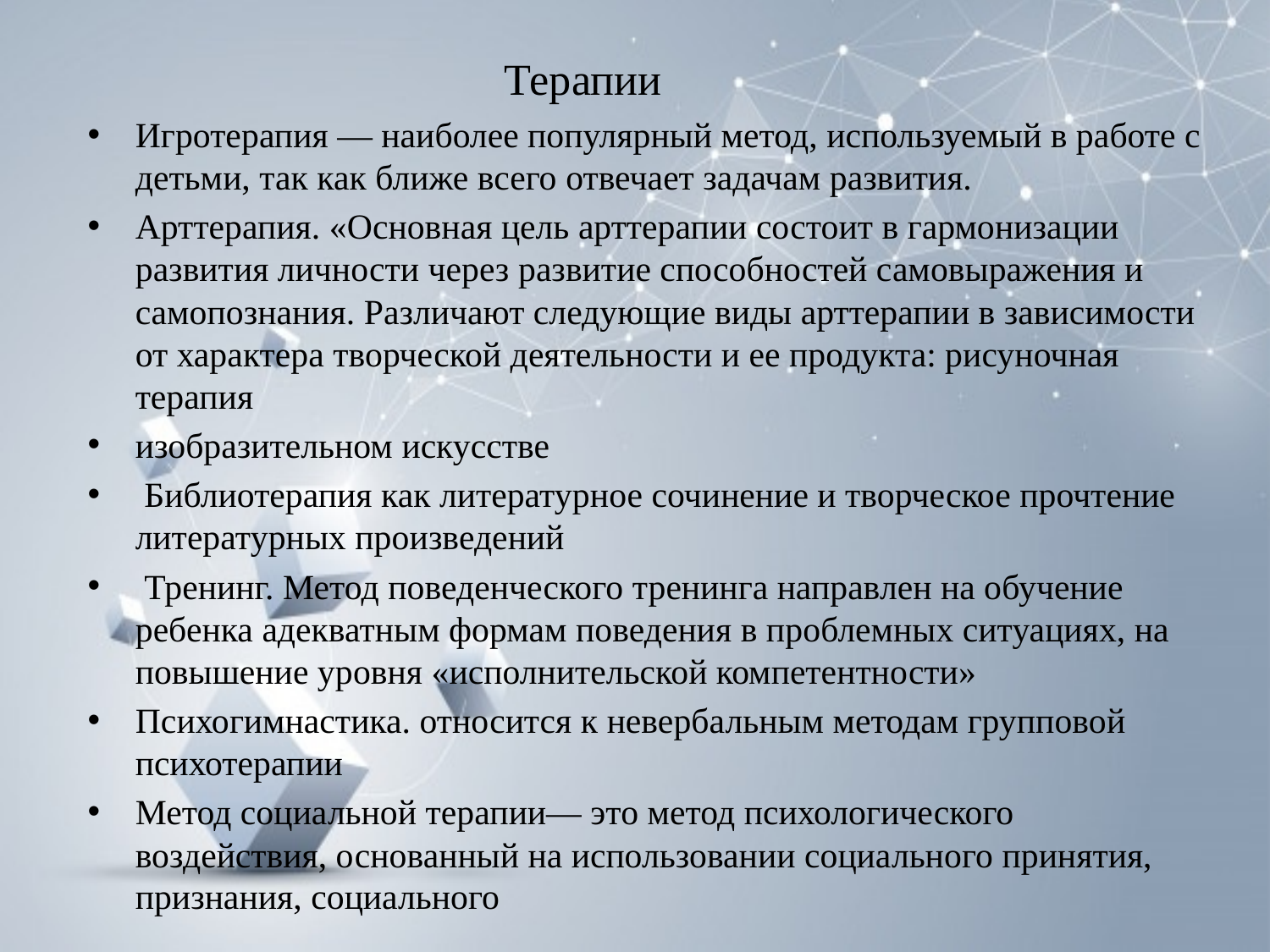

# Терапии
Игротерапия — наиболее популярный метод, используемый в работе с детьми, так как ближе всего отвечает задачам развития.
Арттерапия. «Основная цель арттерапии состоит в гармонизации развития личности через развитие способностей самовыражения и самопознания. Различают следующие виды арттерапии в зависимости от характера творческой деятельности и ее продукта: рисуночная терапия
изобразительном искусстве
 Библиотерапия как литературное сочинение и творческое прочтение литературных произведений
 Тренинг. Метод поведенческого тренинга направлен на обучение ребенка адекватным формам поведения в проблемных ситуациях, на повышение уровня «исполнительской компетентности»
Психогимнастика. относится к невербальным методам групповой психотерапии
Метод социальной терапии— это метод психологического воздействия, основанный на использовании социального принятия, признания, социального